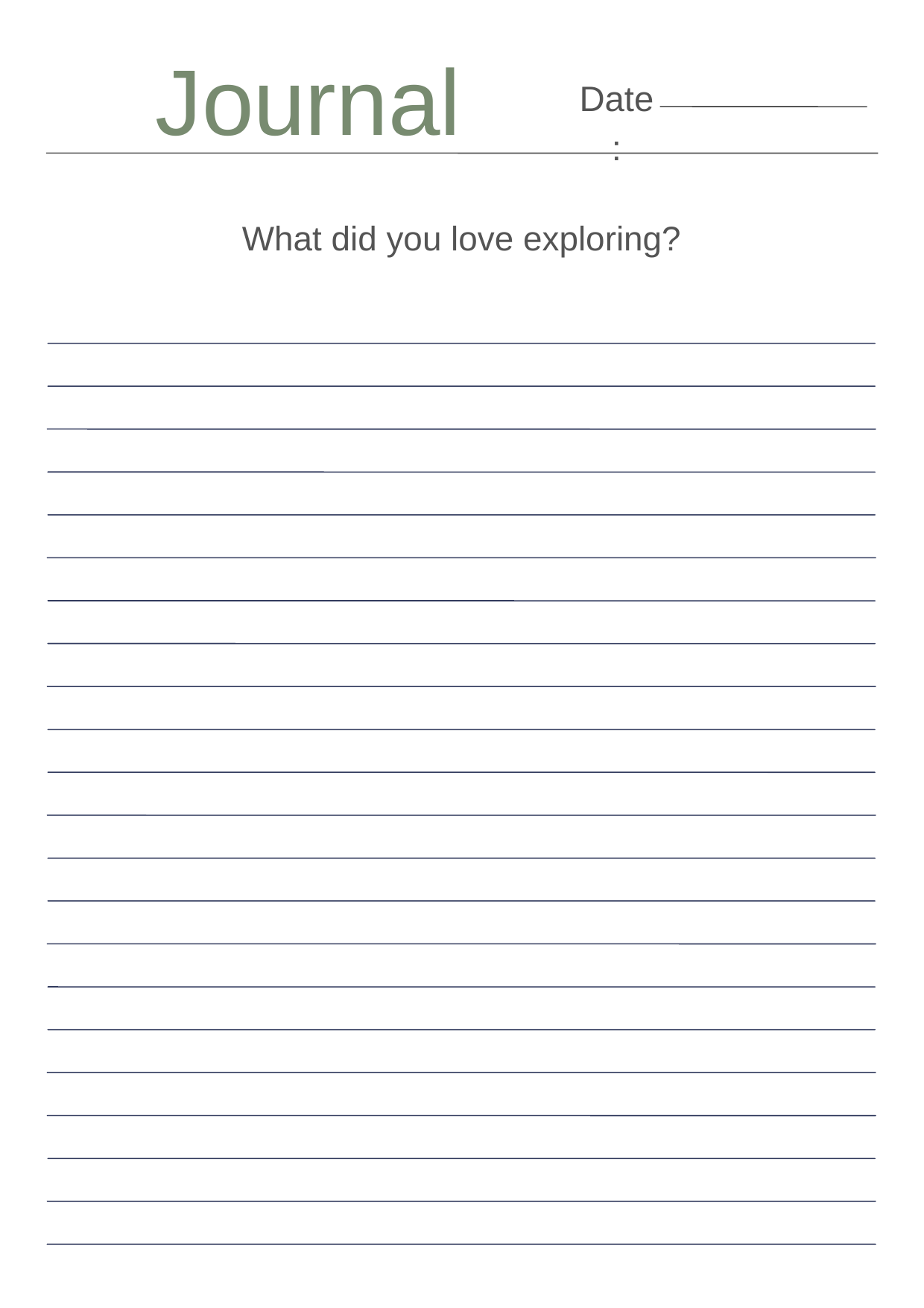

Journal
Date:

What did you love exploring?